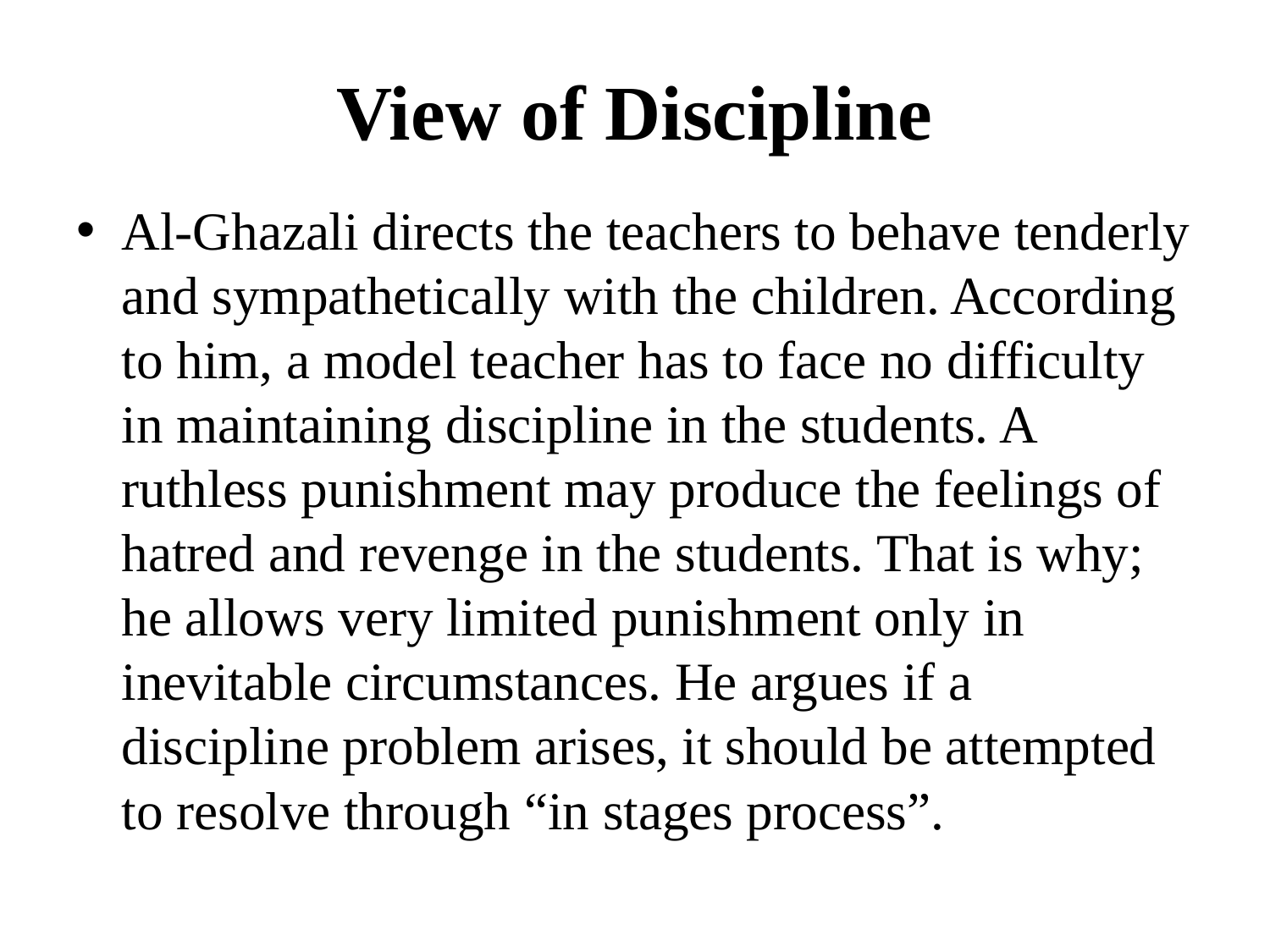

# View of Discipline
Al-Ghazali directs the teachers to behave tenderly and sympathetically with the children. According to him, a model teacher has to face no difficulty in maintaining discipline in the students. A ruthless punishment may produce the feelings of hatred and revenge in the students. That is why; he allows very limited punishment only in inevitable circumstances. He argues if a discipline problem arises, it should be attempted to resolve through “in stages process”.